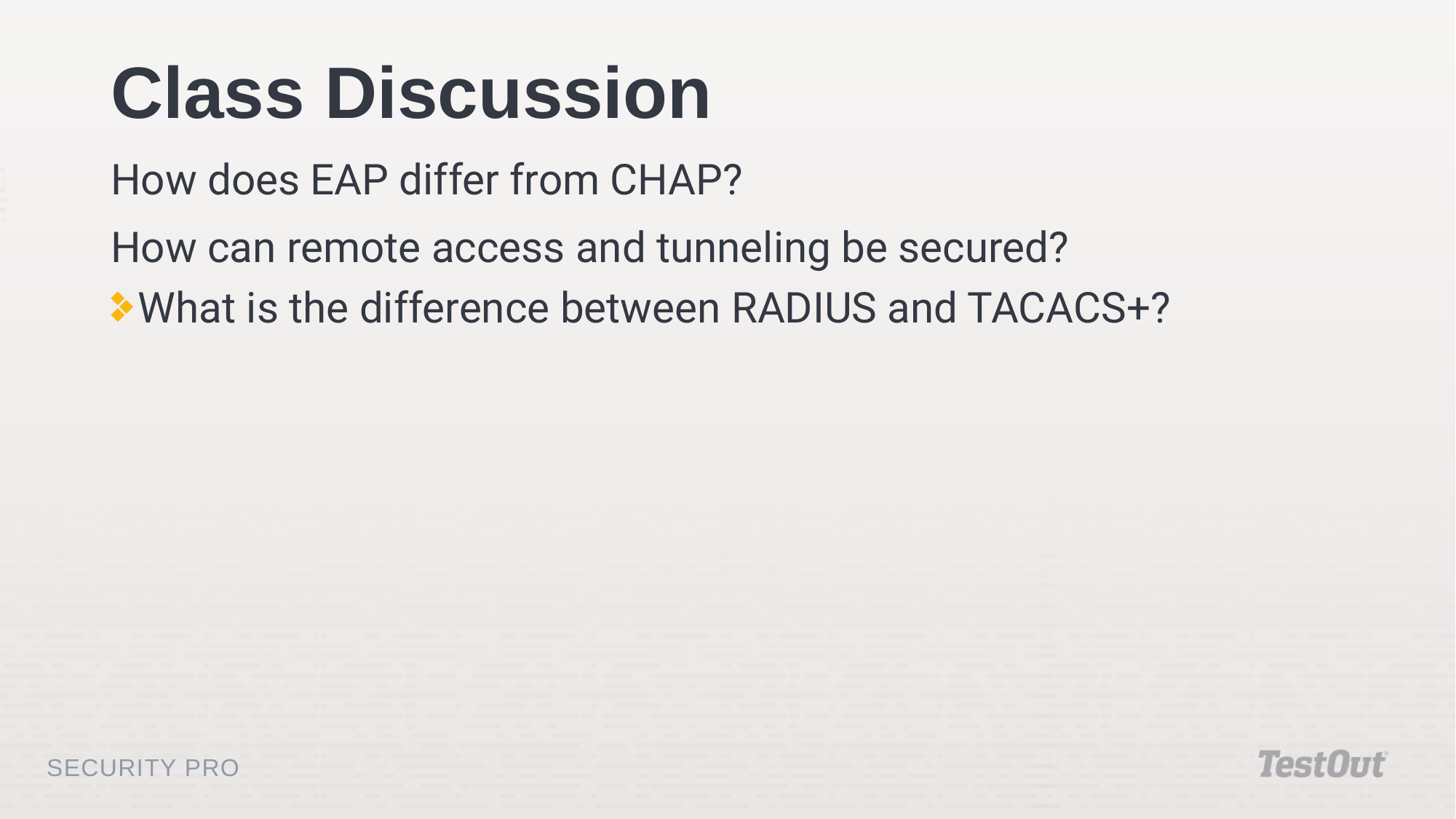

# Class Discussion
How does EAP differ from CHAP?
How can remote access and tunneling be secured?
What is the difference between RADIUS and TACACS+?
Security Pro